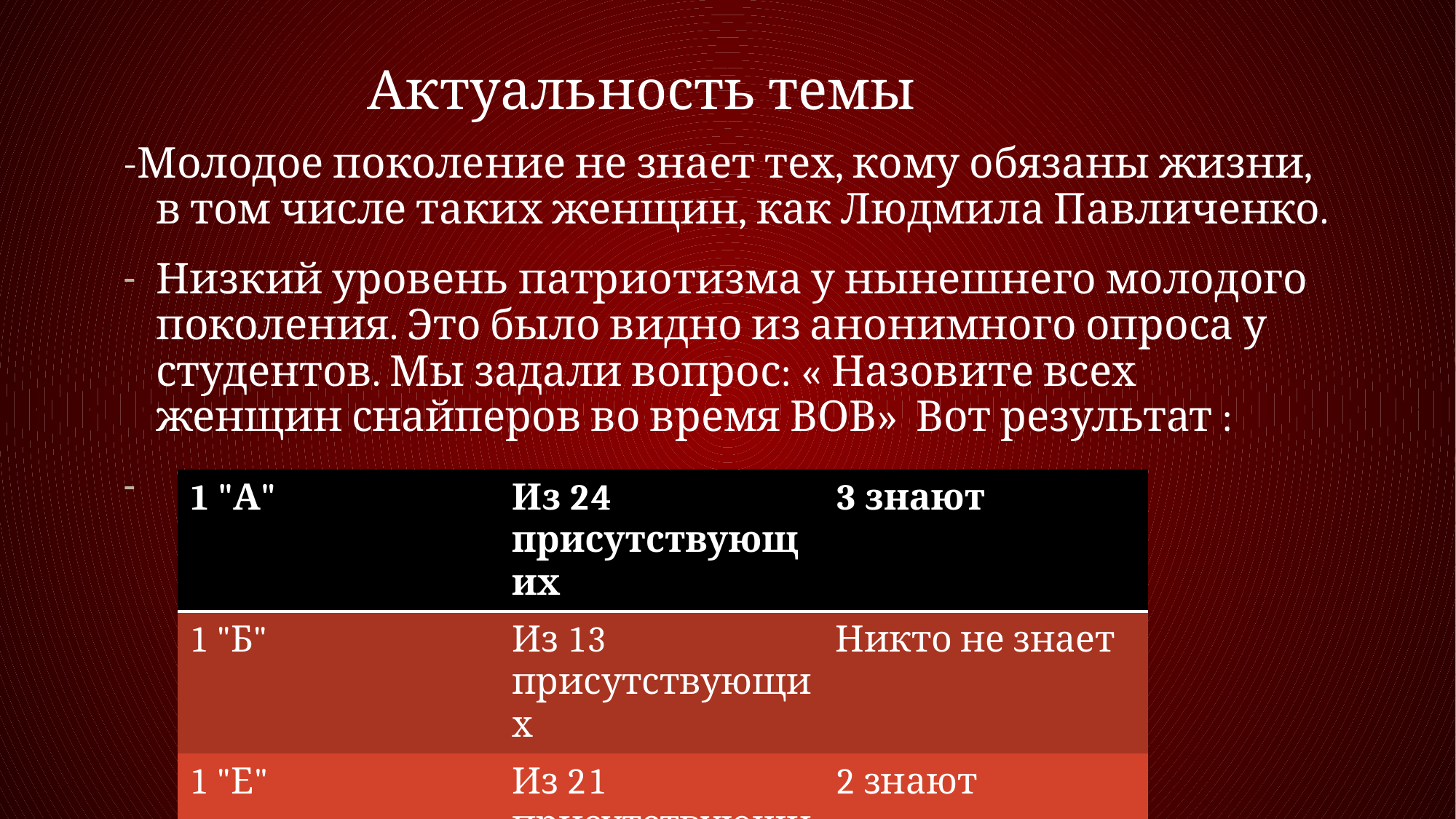

Актуальность темы
-Молодое поколение не знает тех, кому обязаны жизни, в том числе таких женщин, как Людмила Павличенко.
Низкий уровень патриотизма у нынешнего молодого поколения. Это было видно из анонимного опроса у студентов. Мы задали вопрос: « Назовите всех женщин снайперов во время ВОВ»  Вот результат :

| 1 "А" | Из 24 присутствующих | 3 знают |
| --- | --- | --- |
| 1 "Б" | Из 13 присутствующих | Никто не знает |
| 1 "Е" | Из 21 присутствующих | 2 знают |